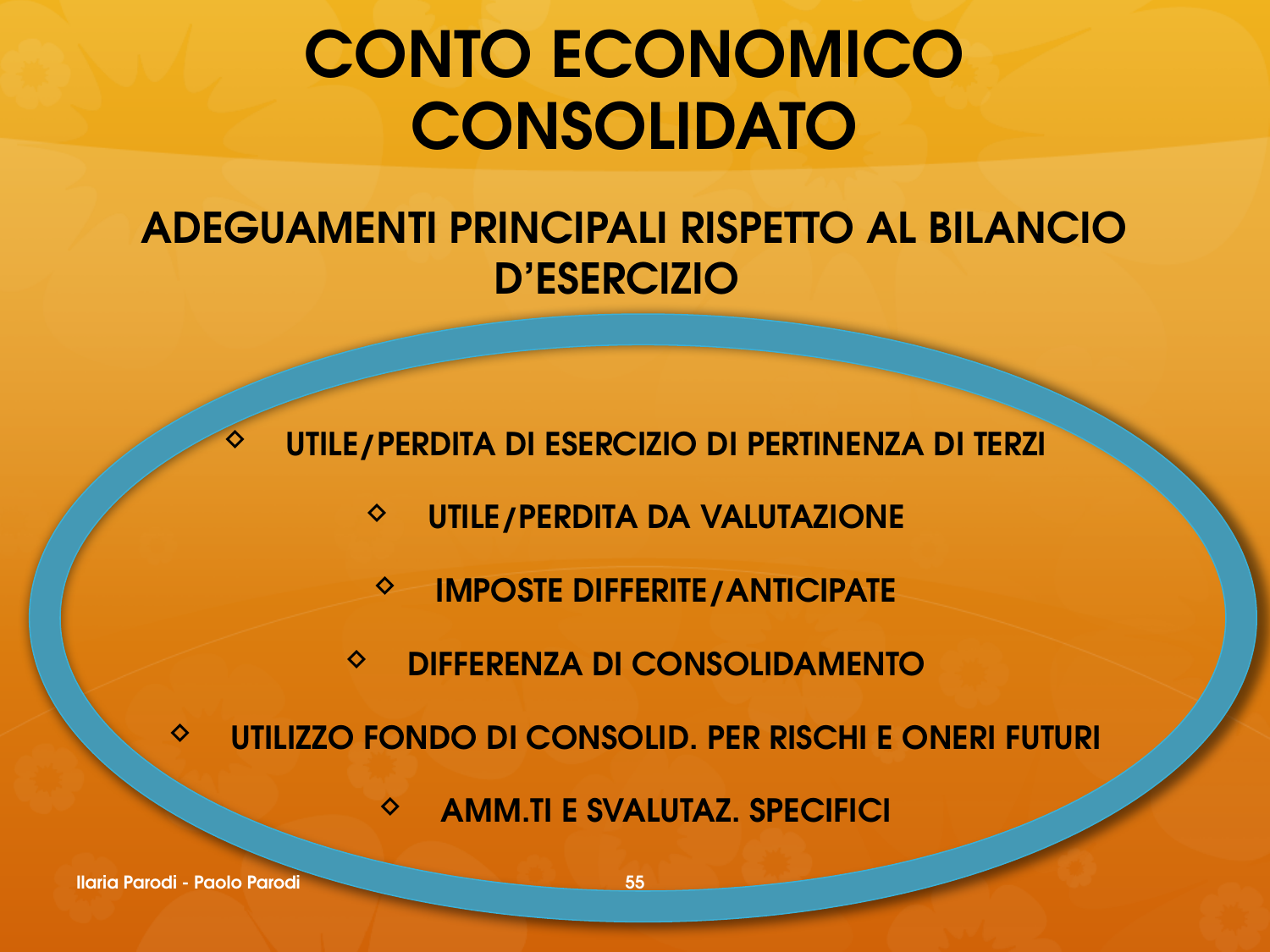

# CONTO ECONOMICO CONSOLIDATO
ADEGUAMENTI PRINCIPALI RISPETTO AL BILANCIO D’ESERCIZIO

UTILE/PERDITA DI ESERCIZIO DI PERTINENZA DI TERZI
UTILE/PERDITA DA VALUTAZIONE
IMPOSTE DIFFERITE/ANTICIPATE
DIFFERENZA DI CONSOLIDAMENTO
UTILIZZO FONDO DI CONSOLID. PER RISCHI E ONERI FUTURI
AMM.TI E SVALUTAZ. SPECIFICI

Ilaria Parodi - Paolo Parodi
55